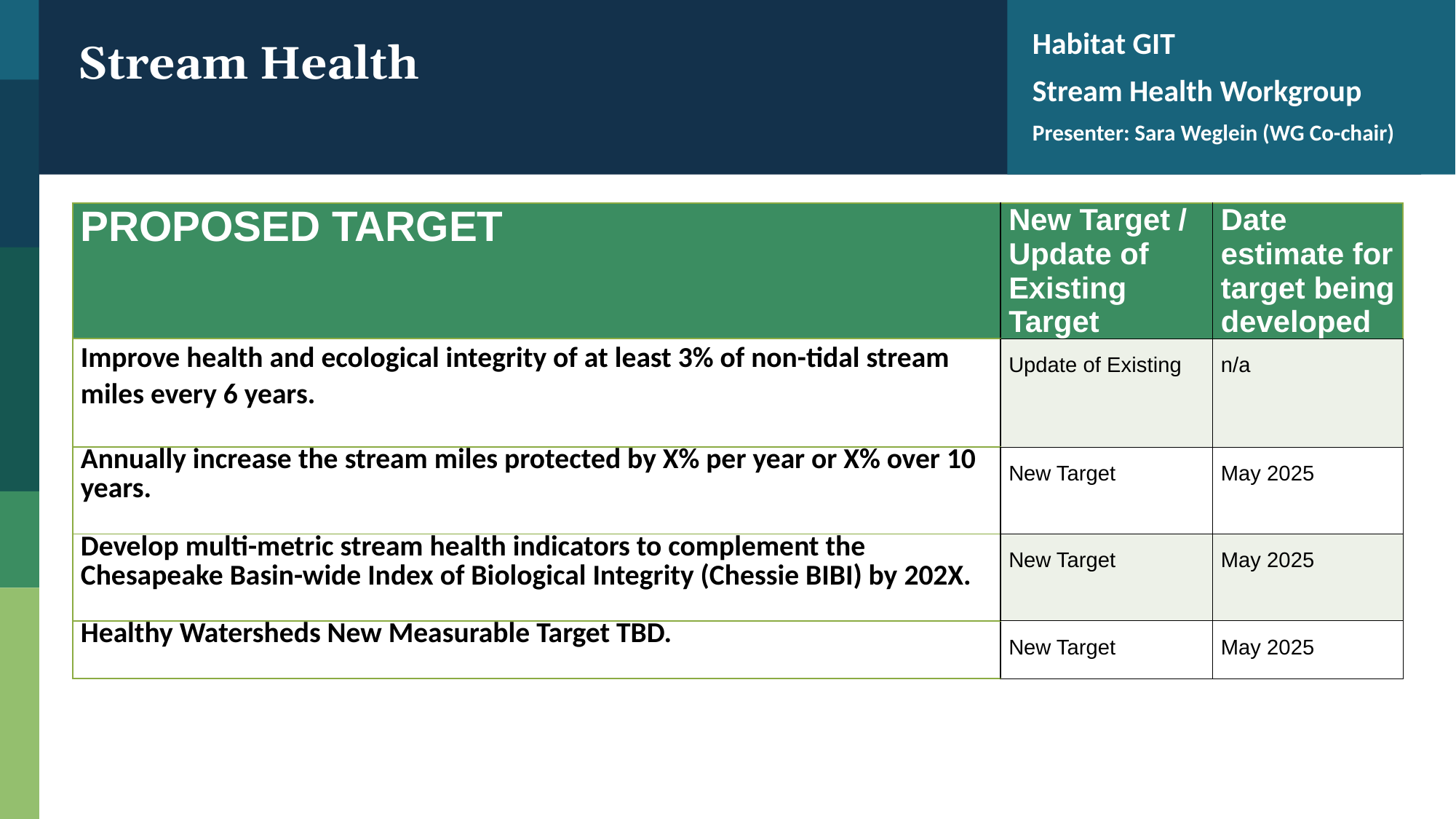

Habitat GIT
Stream Health Workgroup
Presenter: Sara Weglein (WG Co-chair)
Stream Health
| PROPOSED TARGET | New Target / Update of Existing Target | Date estimate for target being developed |
| --- | --- | --- |
| Improve health and ecological integrity of at least 3% of non-tidal stream miles every 6 years. | Update of Existing | n/a |
| Annually increase the stream miles protected by X% per year or X% over 10 years. | New Target | May 2025 |
| Develop multi-metric stream health indicators to complement the Chesapeake Basin-wide Index of Biological Integrity (Chessie BIBI) by 202X. | New Target | May 2025 |
| Healthy Watersheds New Measurable Target TBD. | New Target | May 2025 |